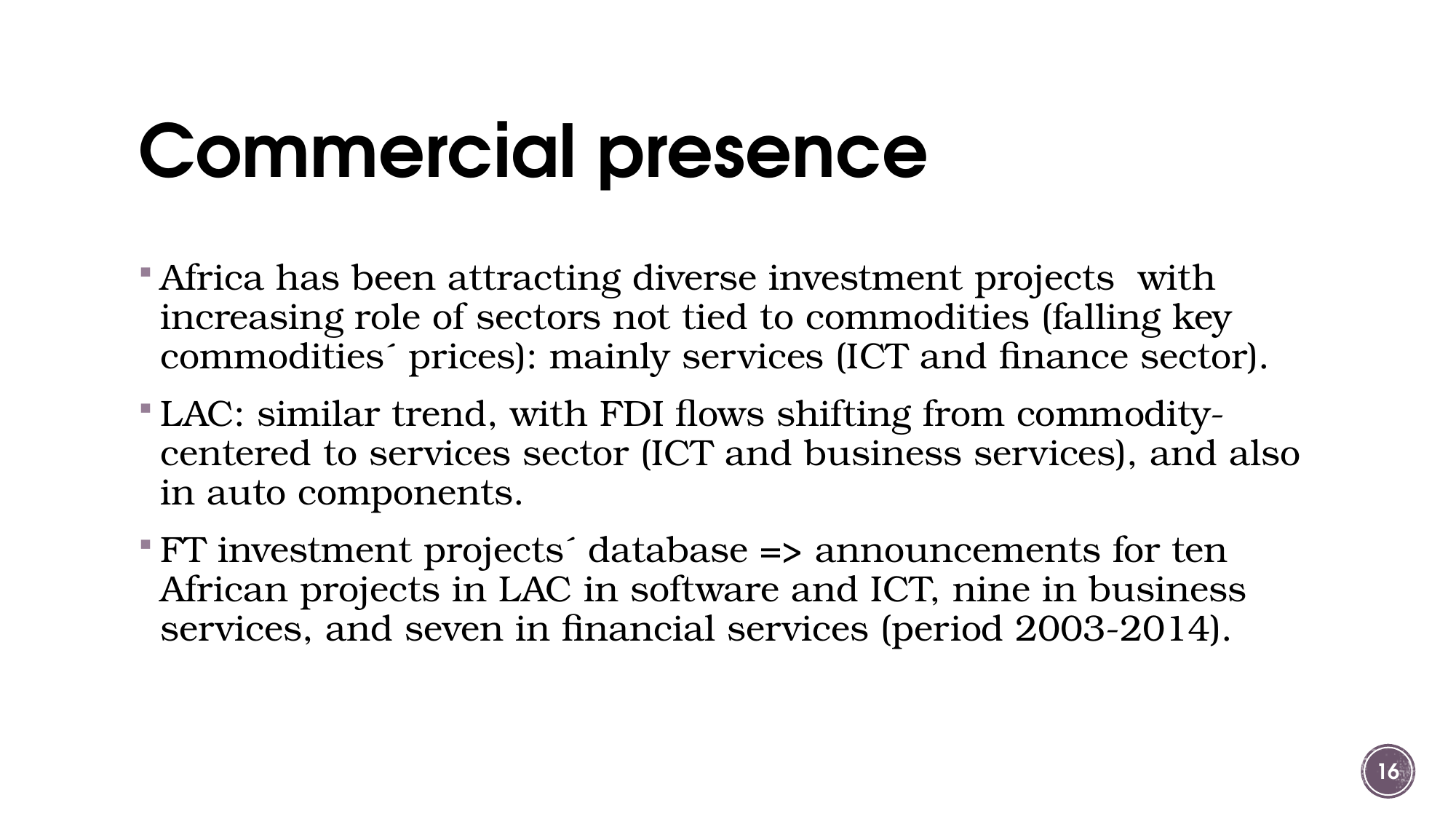

# Commercial presence
Africa has been attracting diverse investment projects  with increasing role of sectors not tied to commodities (falling key commodities´ prices): mainly services (ICT and finance sector).
LAC: similar trend, with FDI flows shifting from commodity-centered to services sector (ICT and business services), and also in auto components.
FT investment projects´ database => announcements for ten African projects in LAC in software and ICT, nine in business services, and seven in financial services (period 2003-2014).
16